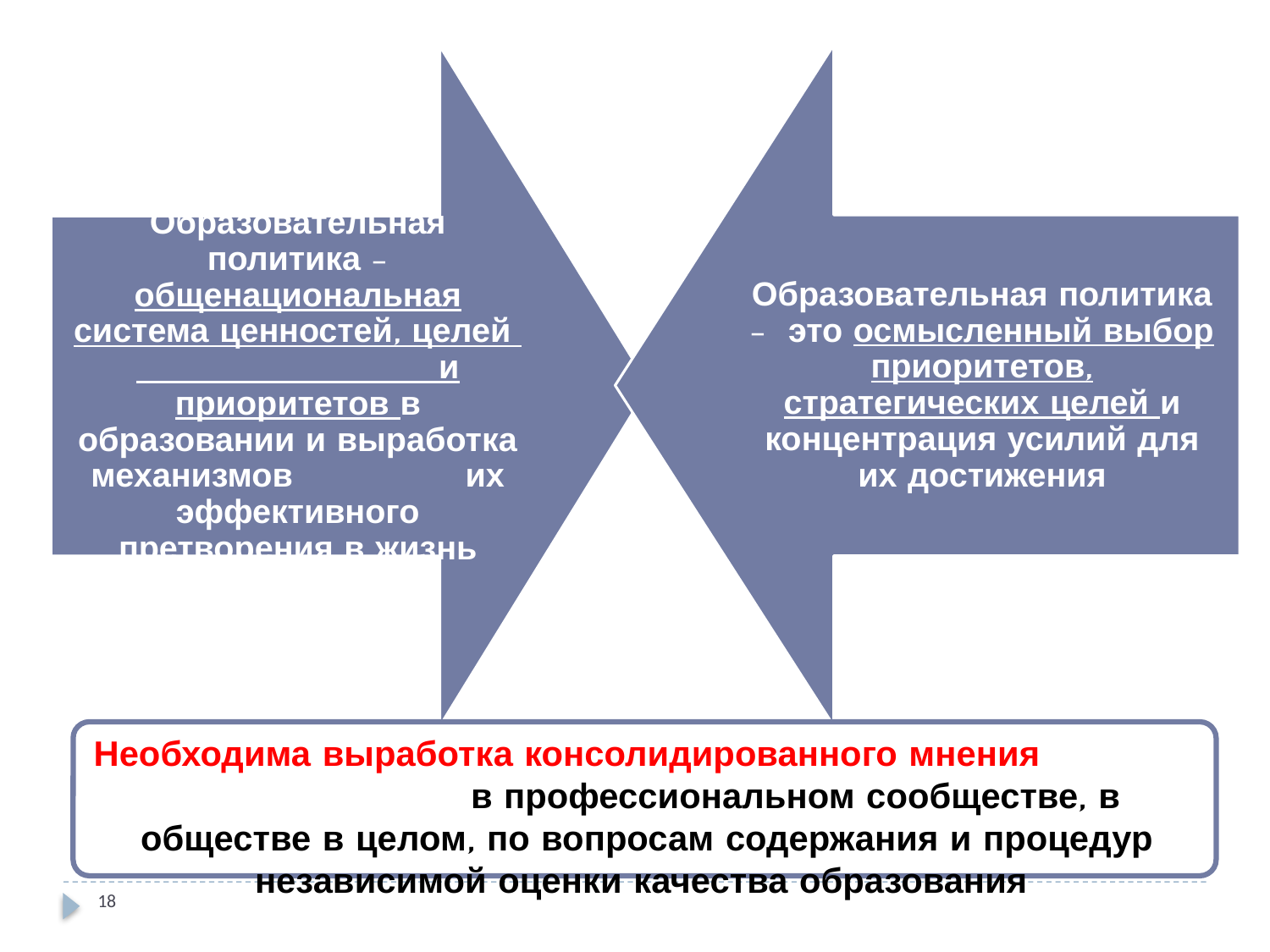

Образовательная политика – общенациональная система ценностей, целей                              и приоритетов в образовании и выработка механизмов                их эффективного претворения в жизнь
Образовательная политика –  это осмысленный выбор приоритетов, стратегических целей и концентрация усилий для их достижения

Необходима выработка консолидированного мнения                                         в профессиональном сообществе, в обществе в целом, по вопросам содержания и процедур независимой оценки качества образования
18